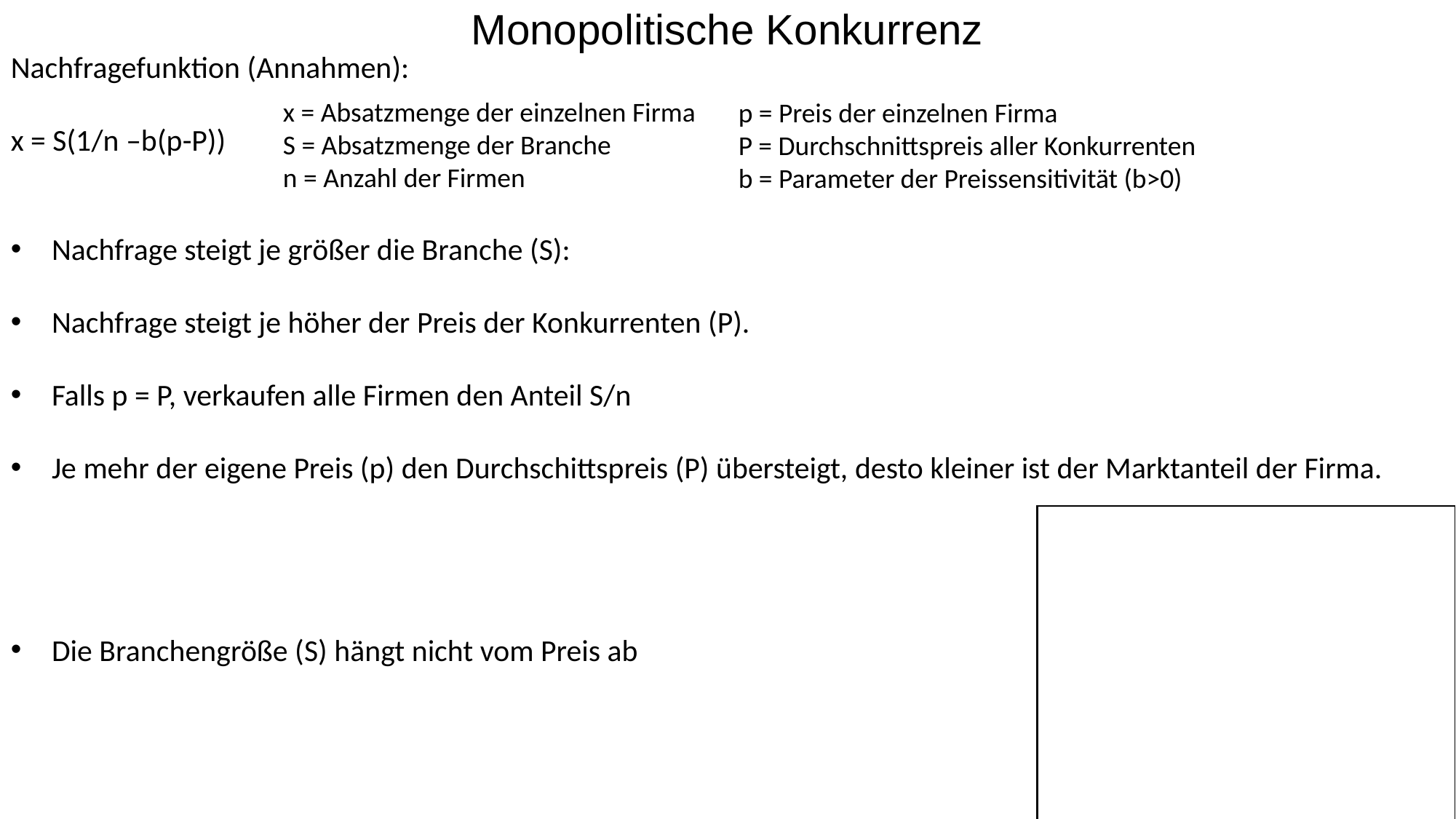

Monopolitische Konkurrenz
Nachfragefunktion (Annahmen):

x = S(1/n –b(p-P))

Nachfrage steigt je größer die Branche (S):

Nachfrage steigt je höher der Preis der Konkurrenten (P).

Falls p = P, verkaufen alle Firmen den Anteil S/n

Je mehr der eigene Preis (p) den Durchschittspreis (P) übersteigt, desto kleiner ist der Marktanteil der Firma.

Die Branchengröße (S) hängt nicht vom Preis ab
x = Absatzmenge der einzelnen Firma
S = Absatzmenge der Branche
n = Anzahl der Firmen
p = Preis der einzelnen Firma
P = Durchschnittspreis aller Konkurrenten
b = Parameter der Preissensitivität (b>0)